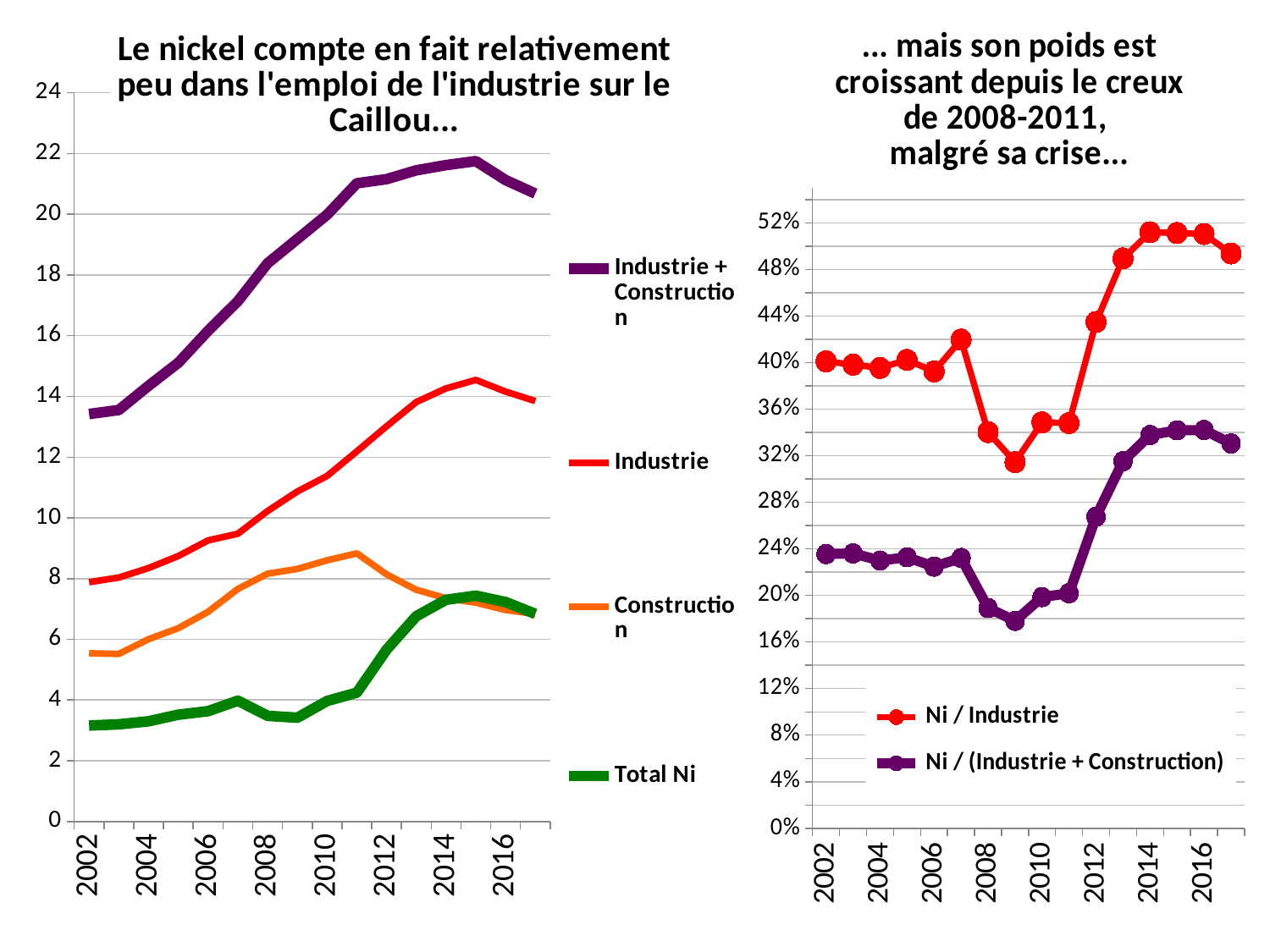

### Chart: Le nickel compte en fait relativement peu dans l'emploi de l'industrie sur le Caillou...

| Category | Industrie + Construction | Industrie  | Construction | Total Ni |
|---|---|---|---|---|
| 2002.0 | 13.42087075 | 7.882171499999999 | 5.53869925 | 3.161083333333333 |
| 2003.0 | 13.55487625 | 8.03487325 | 5.520003000000001 | 3.200083333333334 |
| 2004.0 | 14.35088475 | 8.34637275 | 6.004512 | 3.30025 |
| 2005.0 | 15.1099015 | 8.743680499999998 | 6.366221 | 3.5175 |
| 2006.0 | 16.16334875 | 9.256713 | 6.90663575 | 3.632583333333333 |
| 2007.0 | 17.1358215 | 9.477551749999998 | 7.65826975 | 3.978416666666666 |
| 2008.0 | 18.38681125 | 10.225508 | 8.16130325 | 3.479916666666667 |
| 2009.0 | 19.185767 | 10.86779275 | 8.317974249999997 | 3.418333333333333 |
| 2010.0 | 19.98524825 | 11.38263875 | 8.6026095 | 3.968666666666667 |
| 2011.0 | 21.02184575 | 12.19176325 | 8.8300825 | 4.244416666666666 |
| 2012.0 | 21.156069 | 13.017703 | 8.138366 | 5.661416666666667 |
| 2013.0 | 21.4478305 | 13.8168635 | 7.630967000000001 | 6.762833333333333 |
| 2014.0 | 21.61870475 | 14.2648585 | 7.35384625 | 7.302416666666666 |
| 2015.0 | 21.751682 | 14.544738 | 7.206944 | 7.437 |
| 2016.0 | 21.1266275 | 14.159832 | 6.9667955 | 7.227583333333333 |
| 2017.0 | 20.6834855 | 13.8494655 | 6.834020000000001 | 6.837301522332327 |

### Chart: ... mais son poids est croissant depuis le creux de 2008-2011,
malgré sa crise...

| Category |  Ni / Industrie |  Ni / (Industrie + Construction) |
|---|---|---|
| 2002.0 | 0.401042191651543 | 0.235534891306016 |
| 2003.0 | 0.398274276863463 | 0.236083552096858 |
| 2004.0 | 0.395411288095179 | 0.229968399683511 |
| 2005.0 | 0.402290545726139 | 0.232794369969917 |
| 2006.0 | 0.392426915832146 | 0.224742000529645 |
| 2007.0 | 0.419772613393186 | 0.232169590857763 |
| 2008.0 | 0.340317240636521 | 0.189261564680861 |
| 2009.0 | 0.31453795742777 | 0.178170272438591 |
| 2010.0 | 0.348659634539194 | 0.19857980331401 |
| 2011.0 | 0.348138048585111 | 0.201905042837005 |
| 2012.0 | 0.434901354460665 | 0.267602486391336 |
| 2013.0 | 0.489462267129825 | 0.315315496983871 |
| 2014.0 | 0.511916516148174 | 0.337782339465396 |
| 2015.0 | 0.511318938849225 | 0.341904593860833 |
| 2016.0 | 0.510428607721711 | 0.342107765819856 |
| 2017.0 | 0.493687032350261 | 0.330568149276984 |